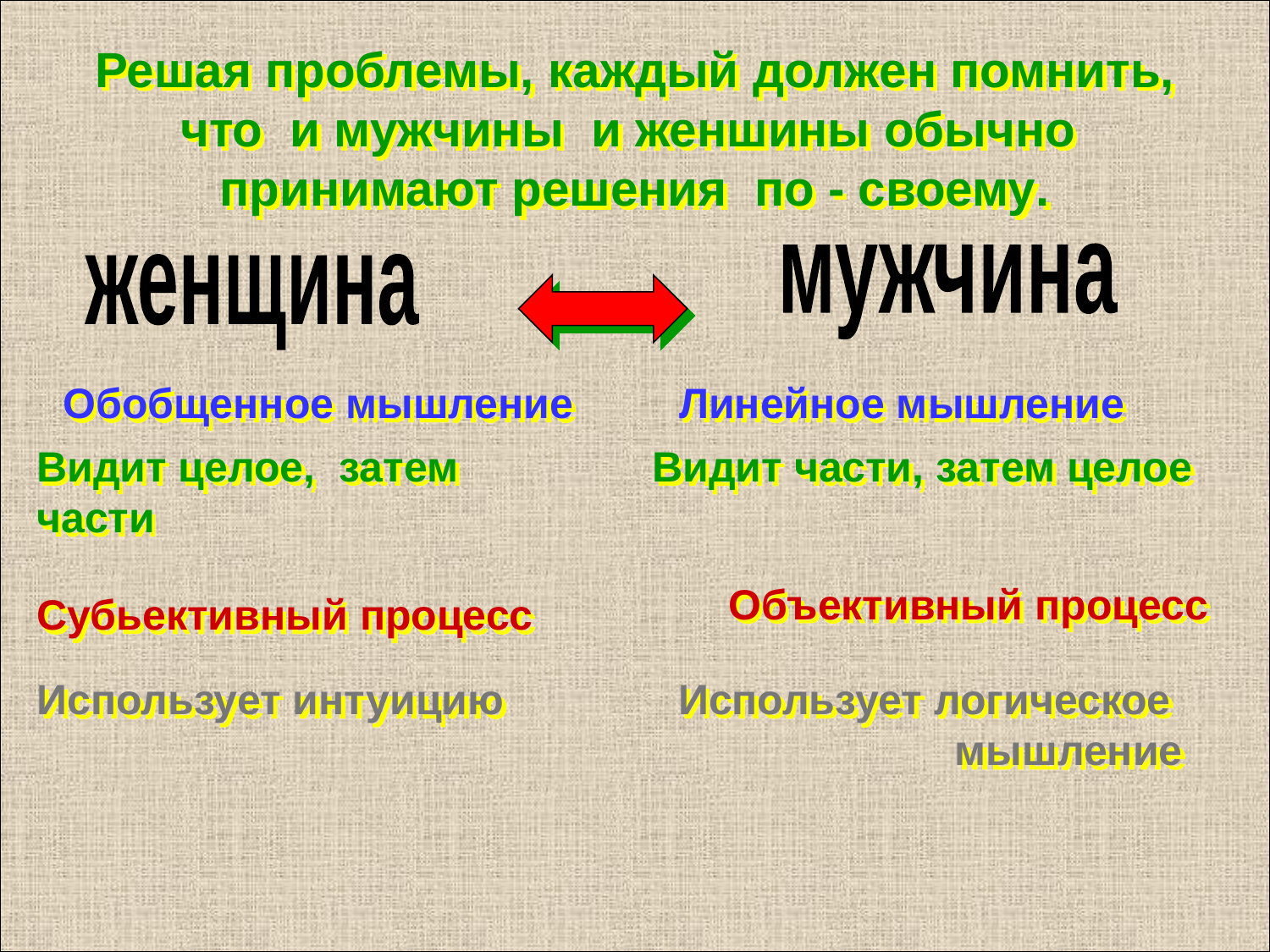

Решая проблемы, каждый должен помнить,
что  и мужчины  и женшины обычно
принимают решения  по - своему.

мужчина
женщина

Обобщенное мышление
Линейное мышление
  Видит целое,  затем
  части
Видит части, затем целое
Объективный процесс
  Субьективный процесс
  Использует интуицию
   Использует логическое
мышление